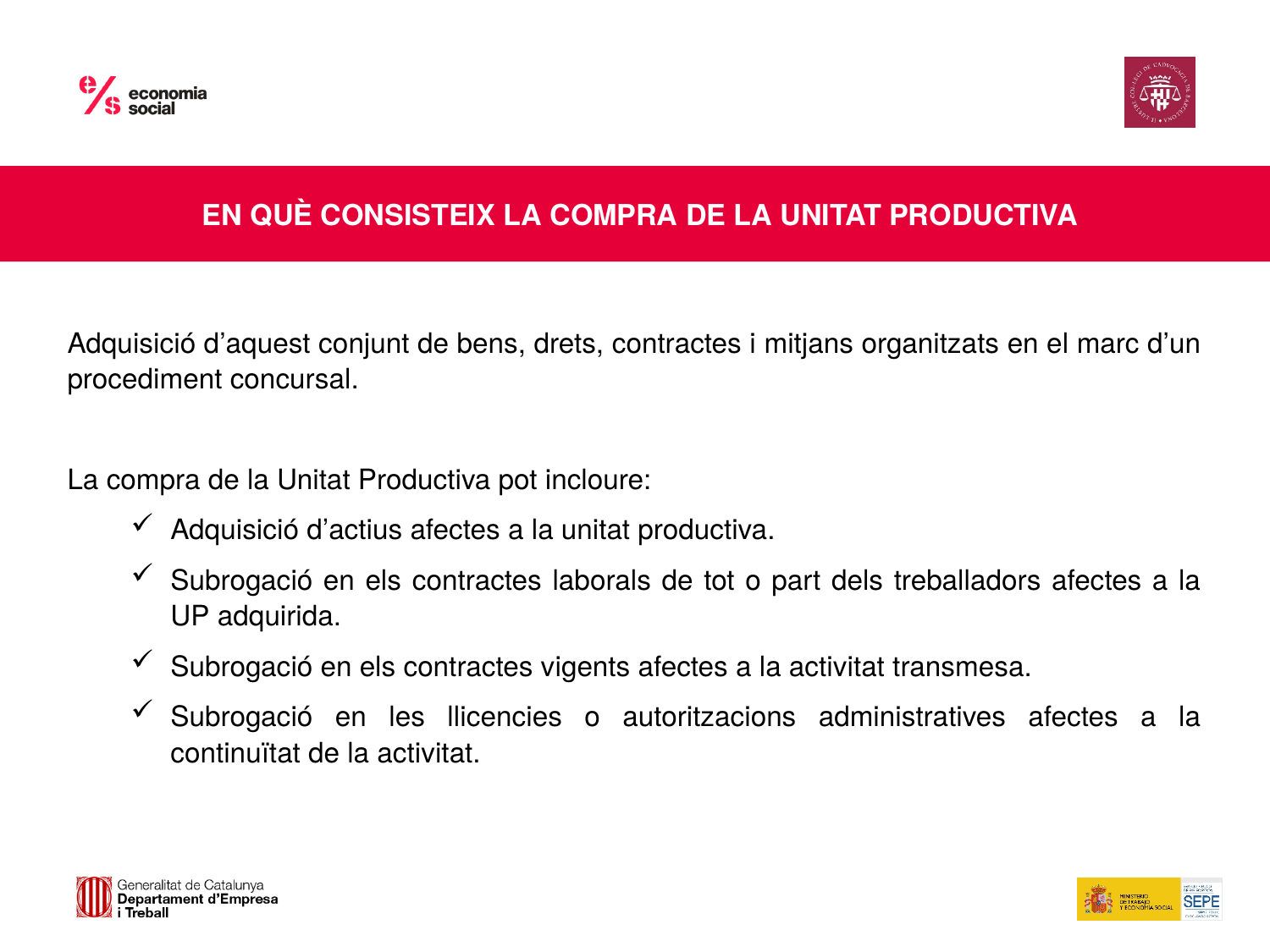

EN QUÈ CONSISTEIX LA COMPRA DE LA UNITAT PRODUCTIVA
Adquisició d’aquest conjunt de bens, drets, contractes i mitjans organitzats en el marc d’un procediment concursal.

La compra de la Unitat Productiva pot incloure:
Adquisició d’actius afectes a la unitat productiva.
Subrogació en els contractes laborals de tot o part dels treballadors afectes a la UP adquirida.
Subrogació en els contractes vigents afectes a la activitat transmesa.
Subrogació en les llicencies o autoritzacions administratives afectes a la continuïtat de la activitat.